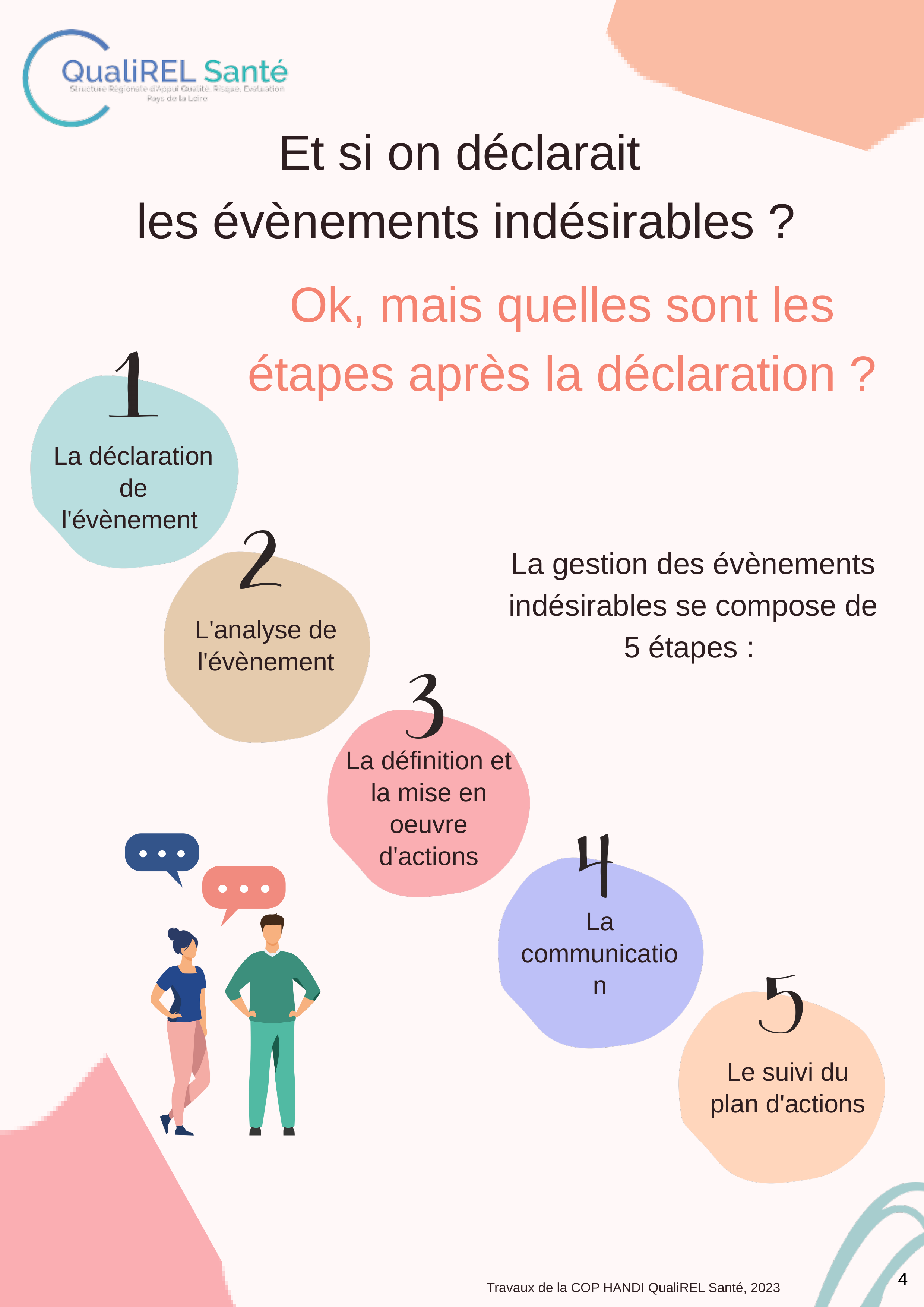

Et si on déclarait
les évènements indésirables ?
Ok, mais quelles sont les étapes après la déclaration ?

La déclaration de l'évènement

La gestion des évènements indésirables se compose de 5 étapes :

L'analyse de l'évènement

La définition et la mise en oeuvre d'actions

La communication

Le suivi du plan d'actions

Travaux de la COP HANDI QualiREL Santé, 2023
4